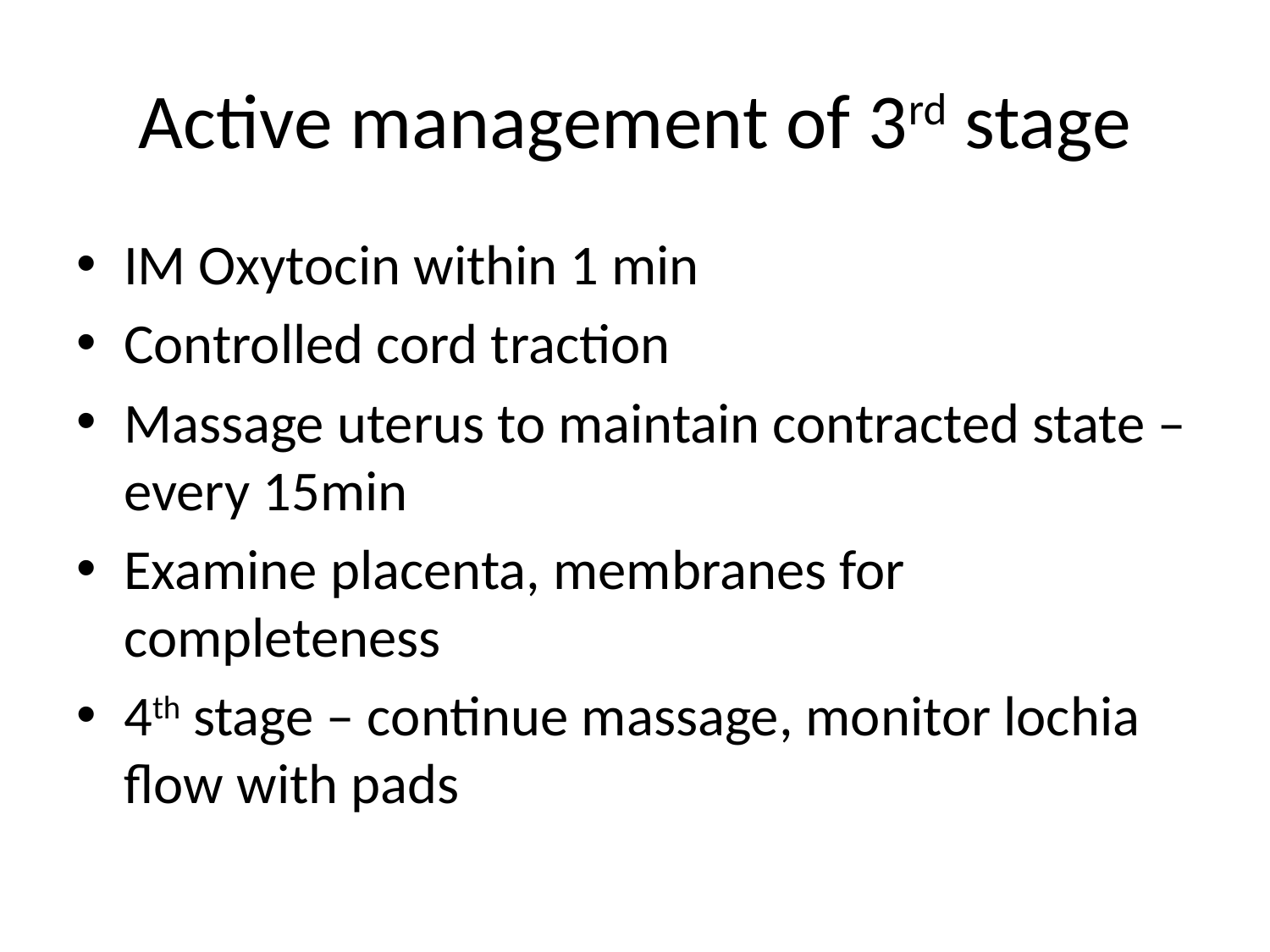

# Active management of 3rd stage
IM Oxytocin within 1 min
Controlled cord traction
Massage uterus to maintain contracted state – every 15min
Examine placenta, membranes for completeness
4th stage – continue massage, monitor lochia flow with pads